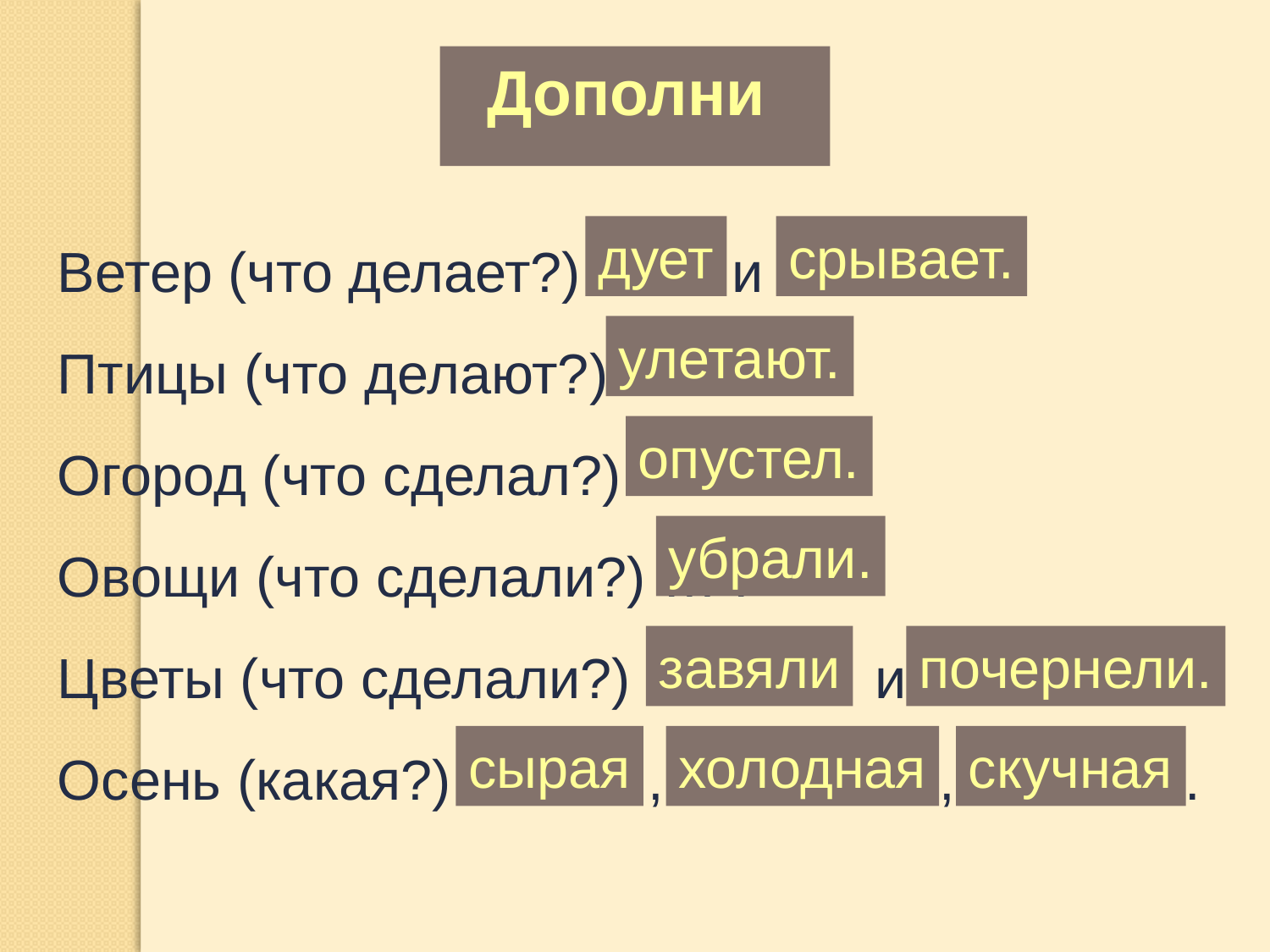

Дополни
Ветер (что делает?) …     и  ….
Птицы (что делают?) ... .
Огород (что сделал?) … .
Овощи (что сделали?) … .
Цветы (что сделали?) …           и ….
Осень (какая?) …        , …             , …          .

дует
срывает.
улетают.
опустел.
убрали.
завяли
почернели.
сырая
холодная
скучная